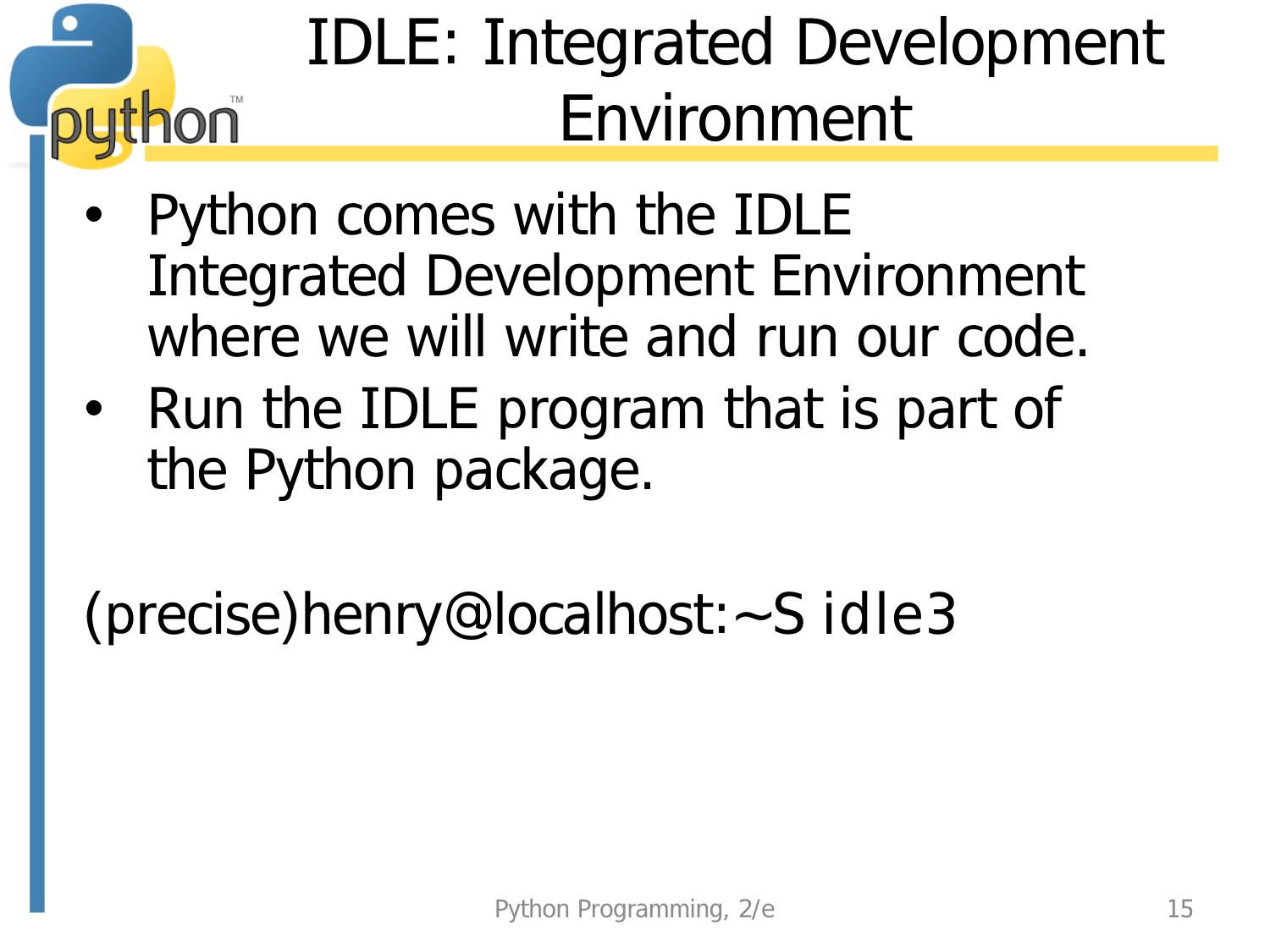

# IDLE: Integrated Development Environment
Python comes with the IDLE Integrated Development Environment where we will write and run our code.
Run the IDLE program that is part of the Python package.

(precise)henry@localhost:~S idle3
Python Programming, 2/e
15